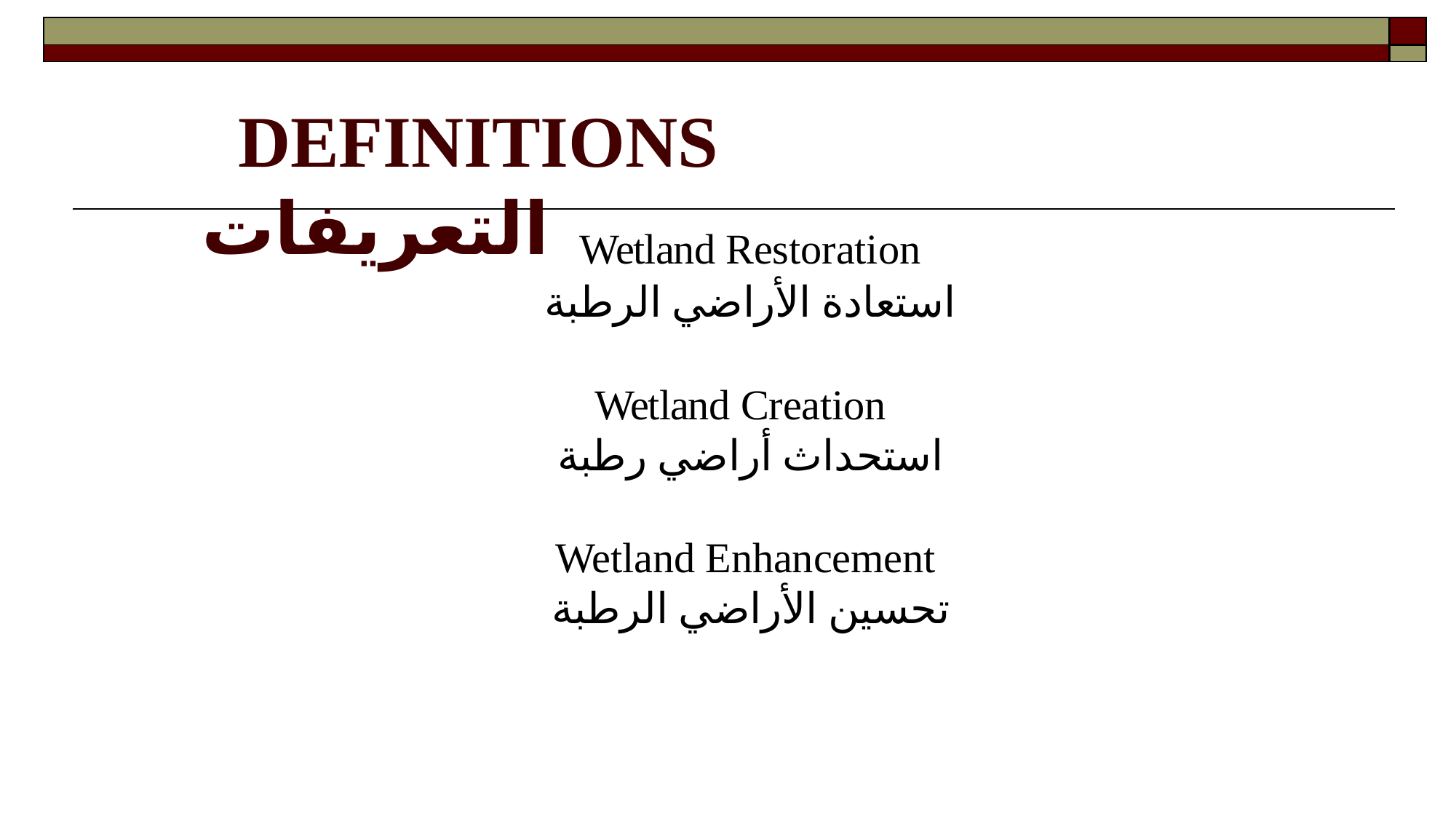

|  |  |
| --- | --- |
|  |  |
# DEFINITIONS       التعريفات
Wetland Restoration
استعادة الأراضي الرطبة

Wetland Creation
استحداث أراضي رطبة

Wetland Enhancement
تحسين الأراضي الرطبة